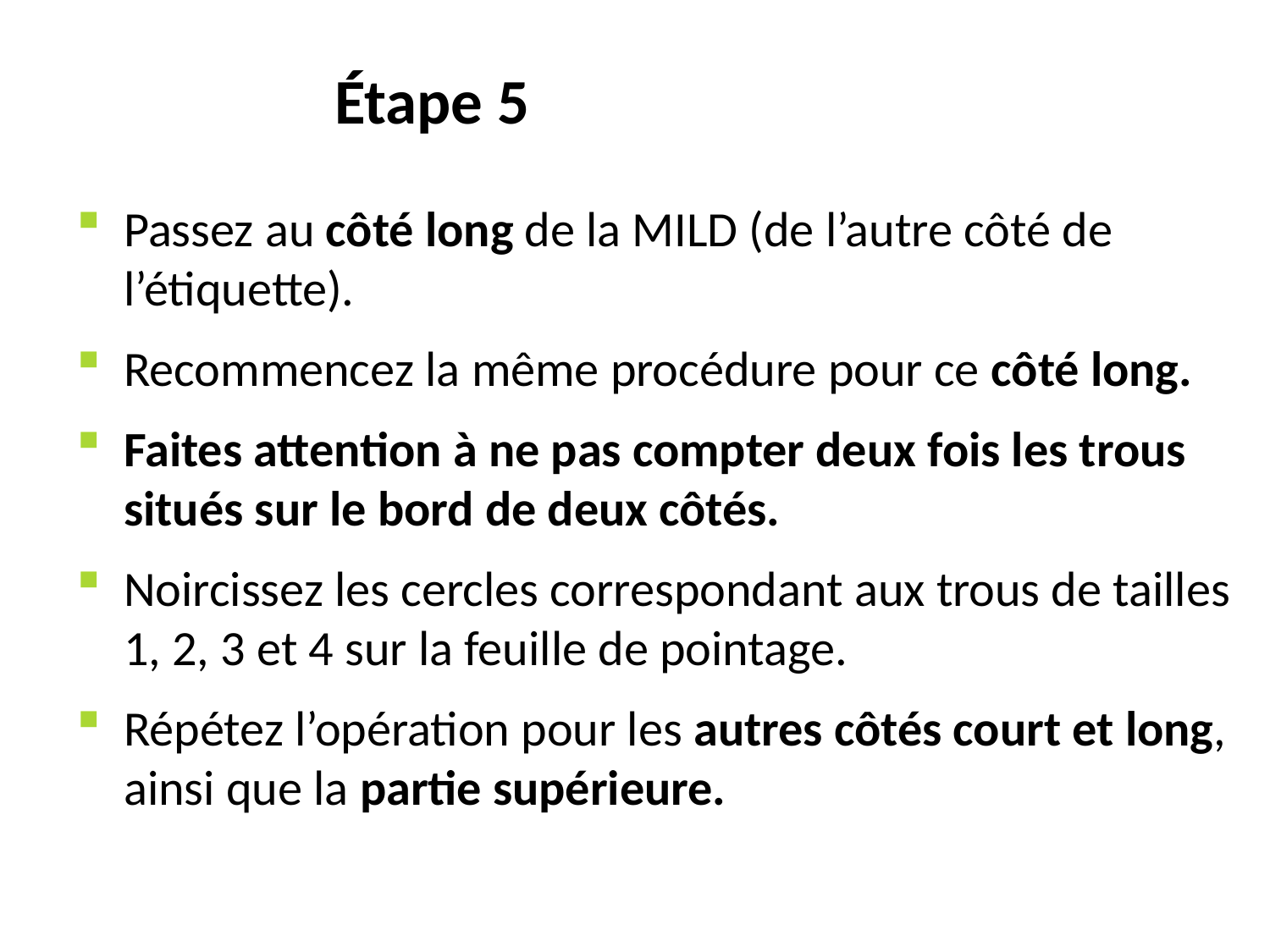

# Étape 5
Passez au côté long de la MILD (de l’autre côté de l’étiquette).
Recommencez la même procédure pour ce côté long.
Faites attention à ne pas compter deux fois les trous situés sur le bord de deux côtés.
Noircissez les cercles correspondant aux trous de tailles 1, 2, 3 et 4 sur la feuille de pointage.
Répétez l’opération pour les autres côtés court et long, ainsi que la partie supérieure.